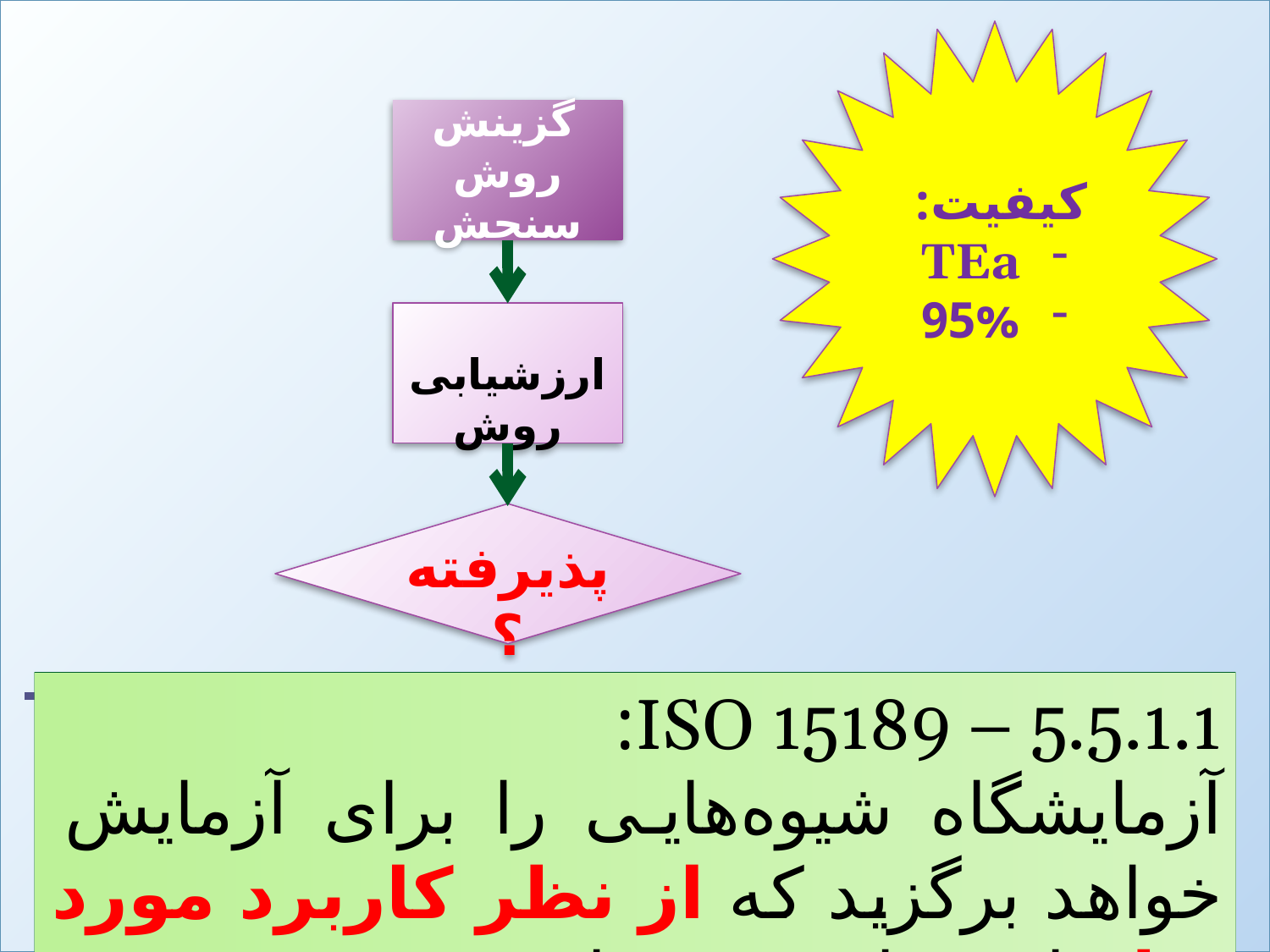

62
 کیفیت:
TEa
95%
 گزینش روش سنجش
 ارزشیابی روش
 پذیرفته؟
ISO 15189 – 5.5.1.1:
آزمایشگاه شیوه‌هایی را برای آزمایش خواهد برگزید که از نظر کاربرد مورد نظر ارزشیابی شده باشند.
 نمونه‌گیری از بیماران
 سنجش نمونه‌ها
 گزارش نتیجه
ایست!